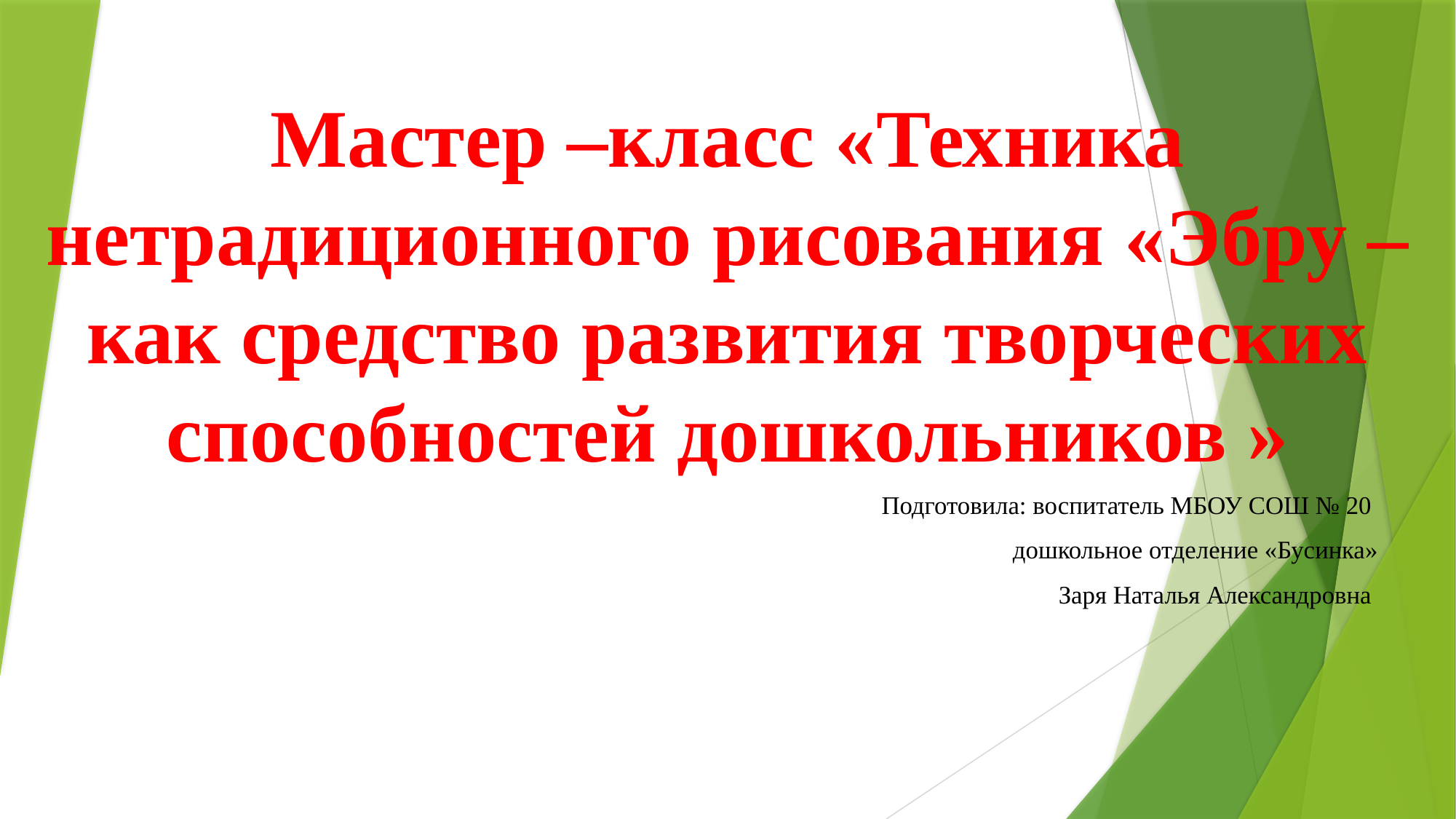

# Мастер –класс «Техника нетрадиционного рисования «Эбру – как средство развития творческих способностей дошкольников »
Подготовила: воспитатель МБОУ СОШ № 20
дошкольное отделение «Бусинка»
Заря Наталья Александровна